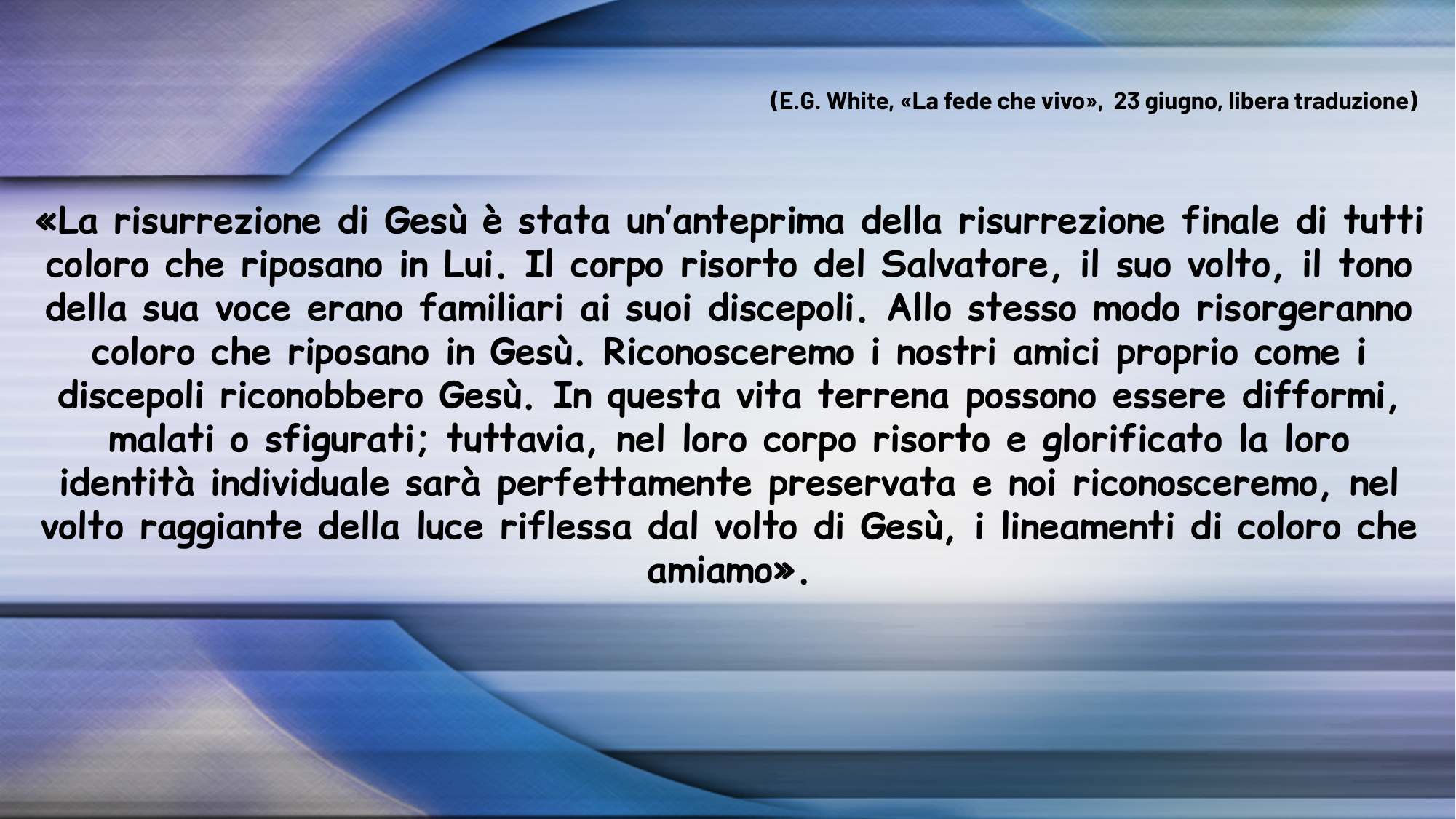

(E.G. White, «La fede che vivo»,  23 giugno, libera traduzione)
«La risurrezione di Gesù è stata un’anteprima della risurrezione finale di tutti coloro che riposano in Lui. Il corpo risorto del Salvatore, il suo volto, il tono della sua voce erano familiari ai suoi discepoli. Allo stesso modo risorgeranno coloro che riposano in Gesù. Riconosceremo i nostri amici proprio come i discepoli riconobbero Gesù. In questa vita terrena possono essere difformi, malati o sfigurati; tuttavia, nel loro corpo risorto e glorificato la loro identità individuale sarà perfettamente preservata e noi riconosceremo, nel volto raggiante della luce riflessa dal volto di Gesù, i lineamenti di coloro che amiamo».